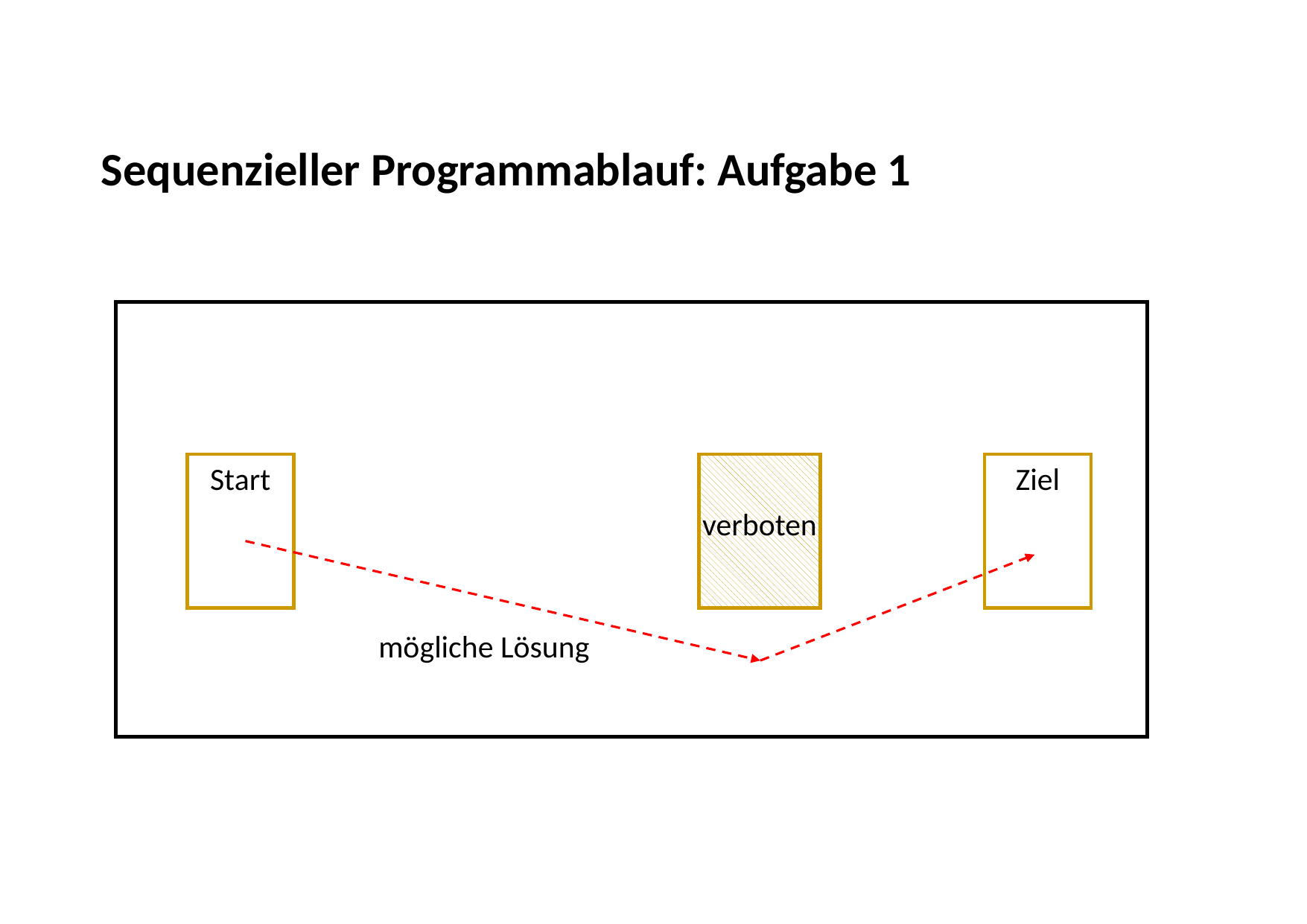

# Sequenzieller Programmablauf: Aufgabe 1

Start

Ziel
verboten
mögliche Lösung